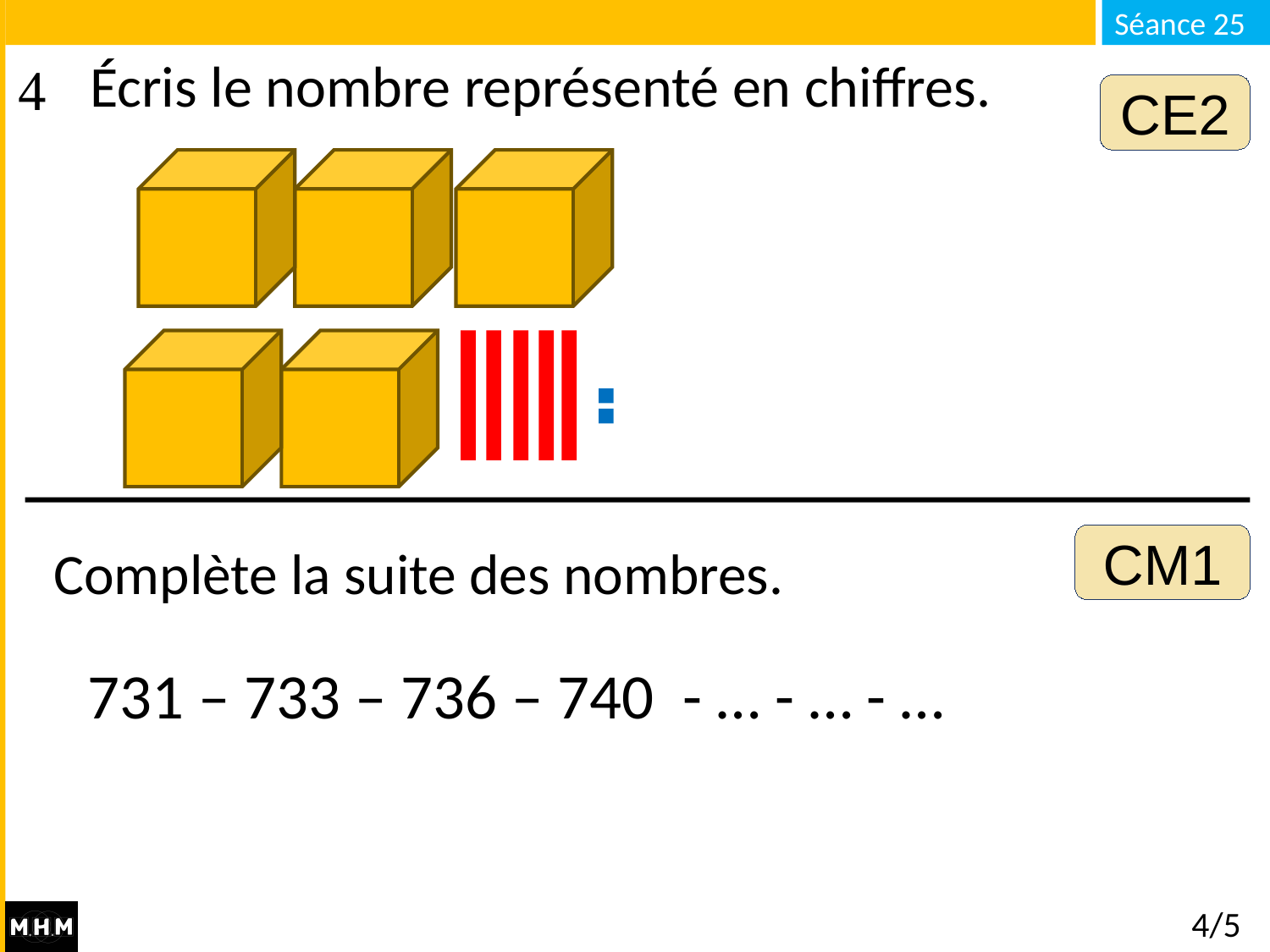

# Écris le nombre représenté en chiffres.
CE2

CM1
Complète la suite des nombres.
731 – 733 – 736 – 740  - … - … - …
4/5